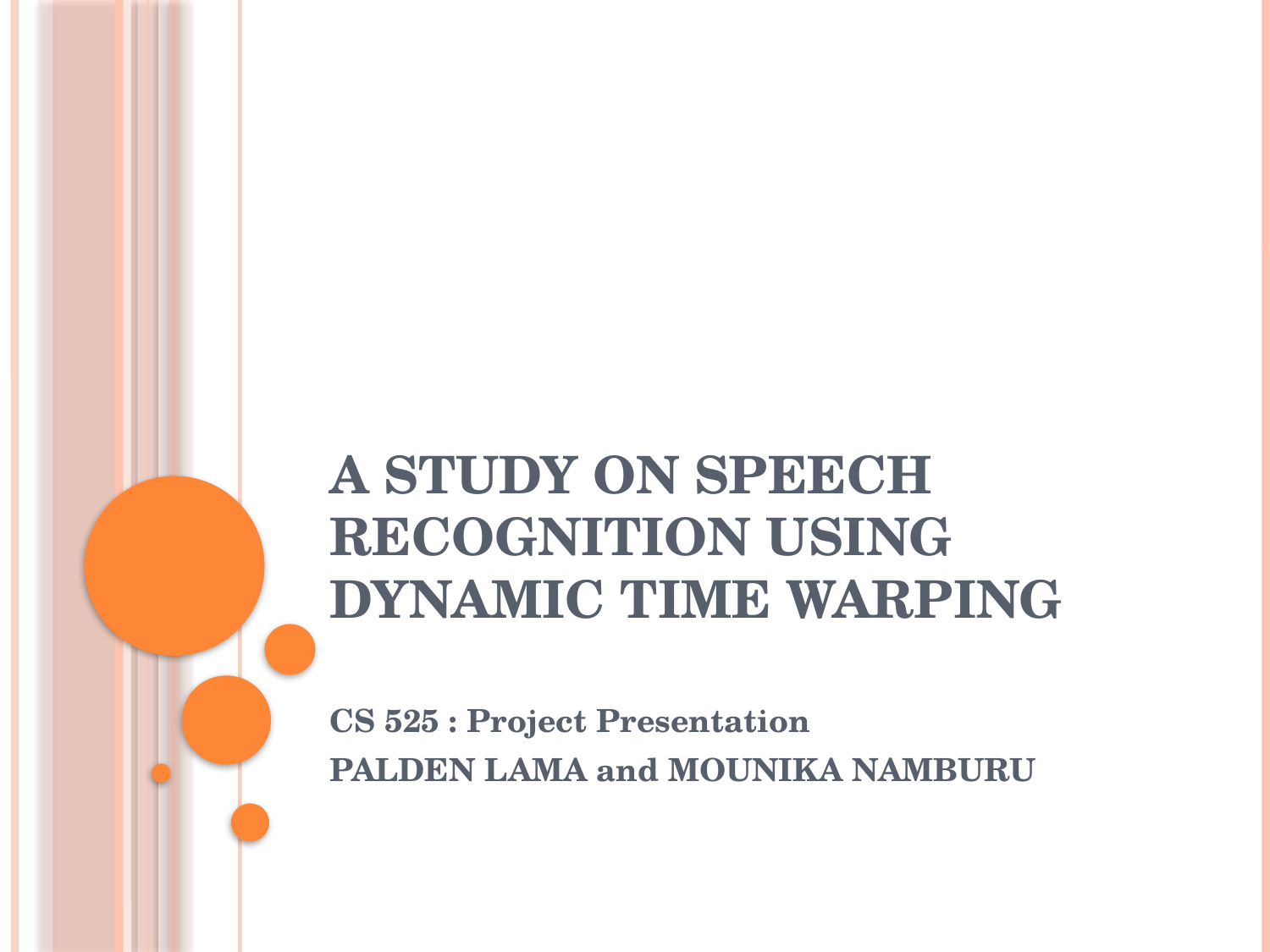

# A STUDY ON SPEECH RECOGNITION USING DYNAMIC TIME WARPING
CS 525 : Project Presentation
PALDEN LAMA and MOUNIKA NAMBURU